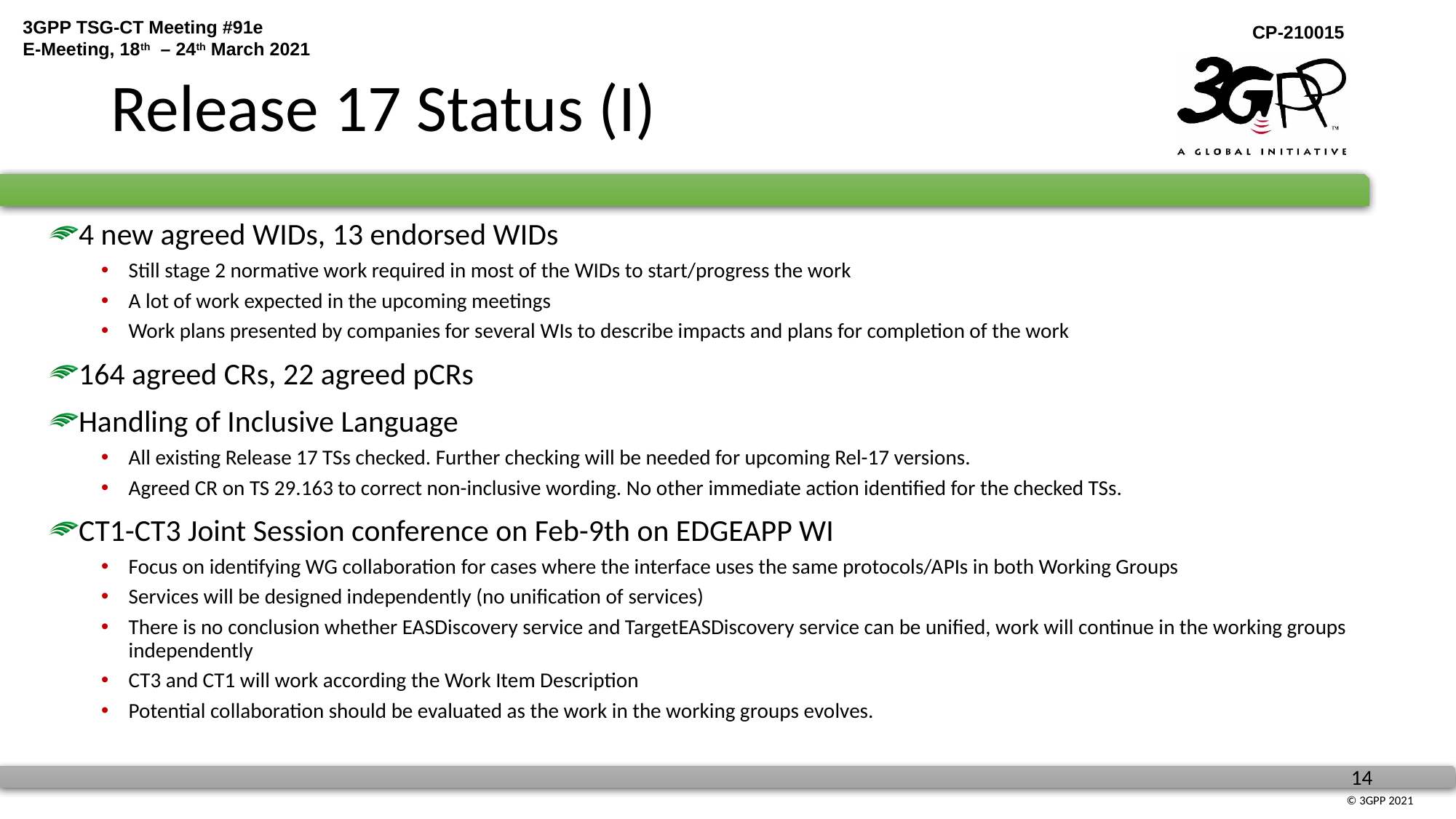

# Release 17 Status (I)
4 new agreed WIDs, 13 endorsed WIDs
Still stage 2 normative work required in most of the WIDs to start/progress the work
A lot of work expected in the upcoming meetings
Work plans presented by companies for several WIs to describe impacts and plans for completion of the work
164 agreed CRs, 22 agreed pCRs
Handling of Inclusive Language
All existing Release 17 TSs checked. Further checking will be needed for upcoming Rel-17 versions.
Agreed CR on TS 29.163 to correct non-inclusive wording. No other immediate action identified for the checked TSs.
CT1-CT3 Joint Session conference on Feb-9th on EDGEAPP WI
Focus on identifying WG collaboration for cases where the interface uses the same protocols/APIs in both Working Groups
Services will be designed independently (no unification of services)
There is no conclusion whether EASDiscovery service and TargetEASDiscovery service can be unified, work will continue in the working groups independently
CT3 and CT1 will work according the Work Item Description
Potential collaboration should be evaluated as the work in the working groups evolves.